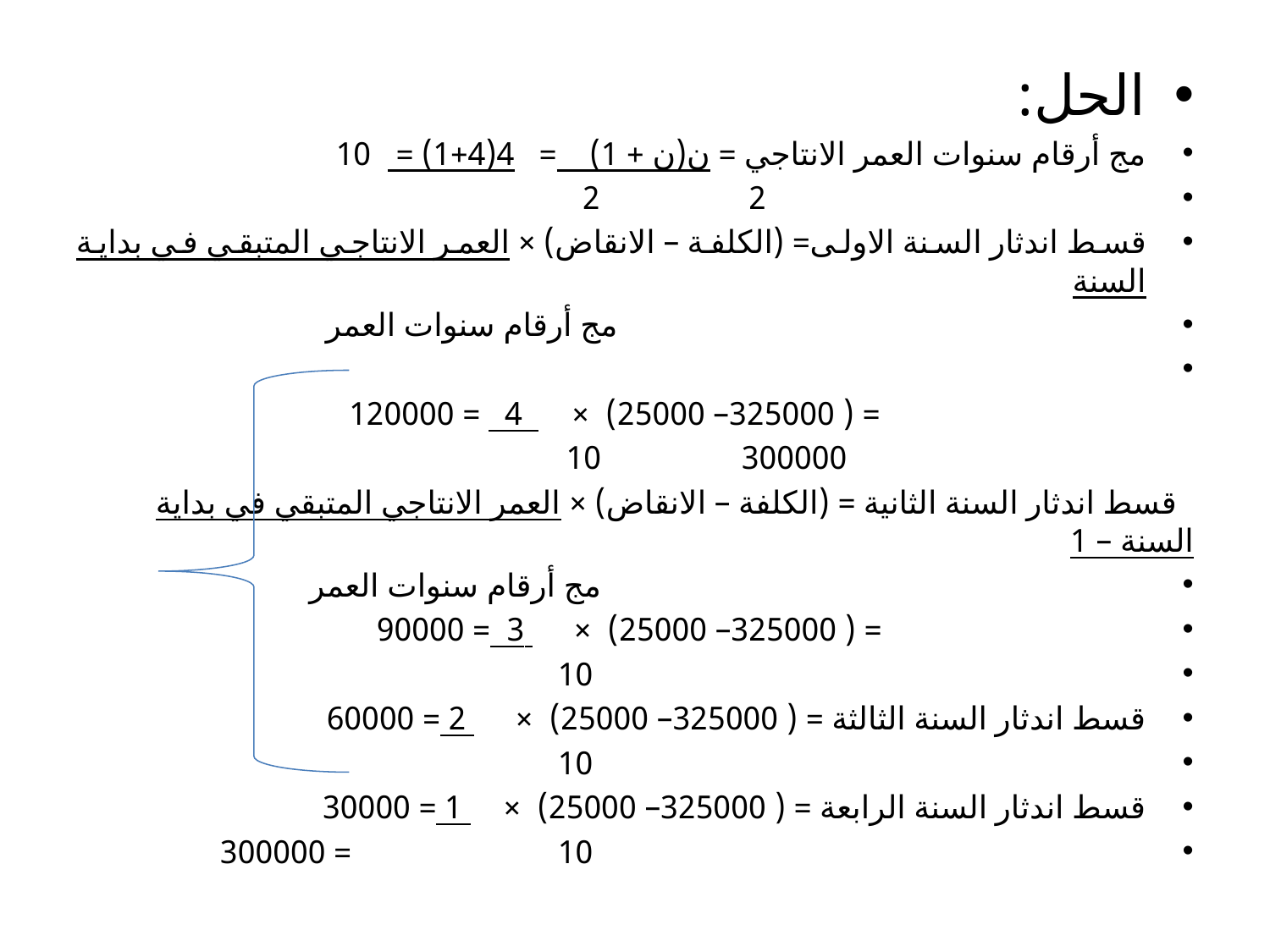

الحل:
مج أرقام سنوات العمر الانتاجي = ن(ن + 1)    =   4(4+1) =   10
                                              2                  2
قسط اندثار السنة الاولى= (الكلفة – الانقاض) × العمر الانتاجي المتبقي في بداية السنة
                                                                مج أرقام سنوات العمر

                                      = ( 325000– 25000)  ×      4   = 120000
                                          300000                 10
  قسط اندثار السنة الثانية = (الكلفة – الانقاض) × العمر الانتاجي المتبقي في بداية السنة – 1
                                                                  مج أرقام سنوات العمر
                                = ( 325000– 25000)  ×      3  = 90000
                                                                   10
قسط اندثار السنة الثالثة = ( 325000– 25000)  ×      2 = 60000
                                                                   10
قسط اندثار السنة الرابعة = ( 325000– 25000)  ×     1 = 30000
                                                                   10                         = 300000